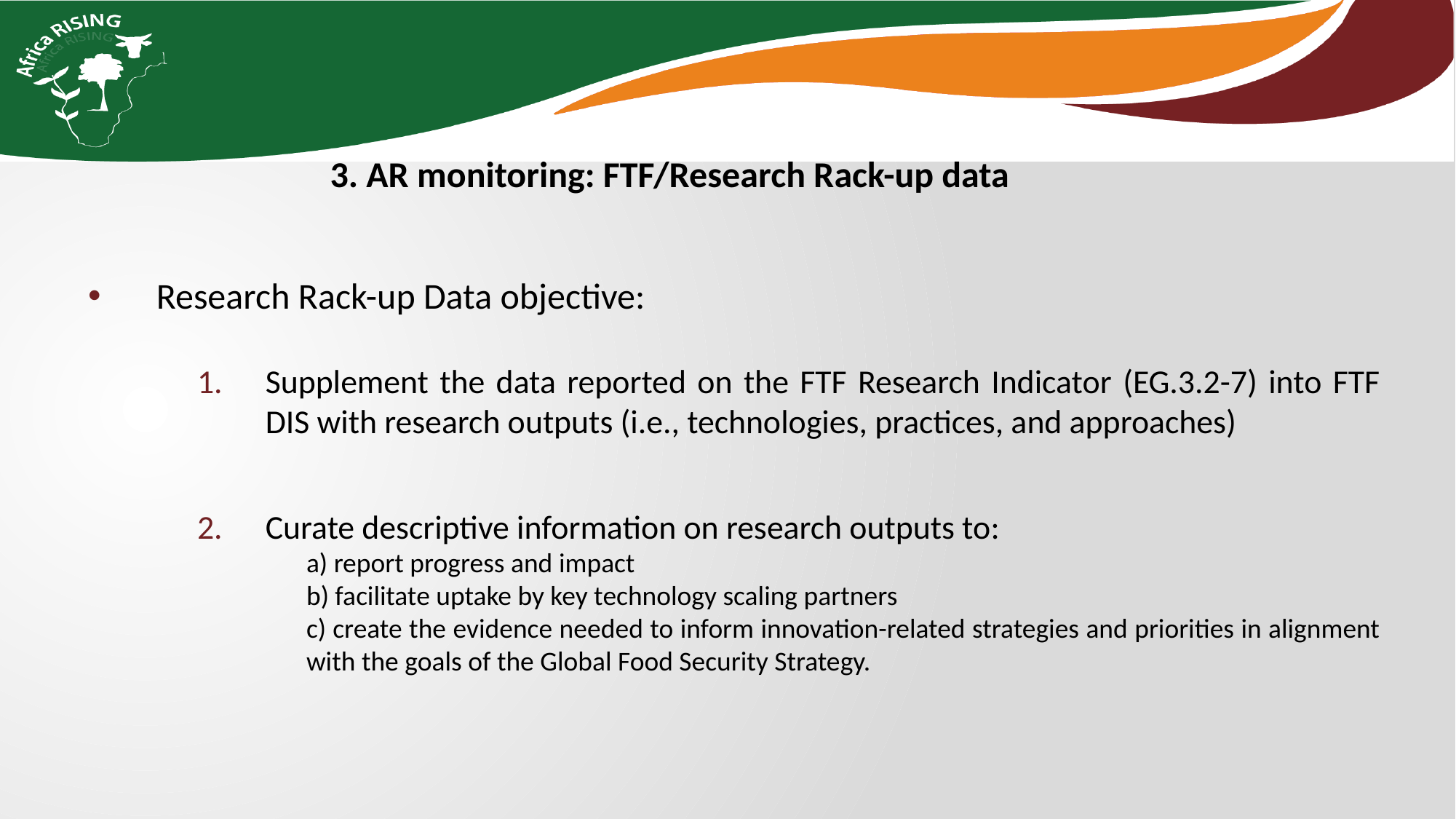

3. AR monitoring: FTF/Research Rack-up data

Research Rack-up Data objective:

Supplement the data reported on the FTF Research Indicator (EG.3.2-7) into FTF DIS with research outputs (i.e., technologies, practices, and approaches)

Curate descriptive information on research outputs to:
a) report progress and impact
b) facilitate uptake by key technology scaling partners
c) create the evidence needed to inform innovation-related strategies and priorities in alignment with the goals of the Global Food Security Strategy.